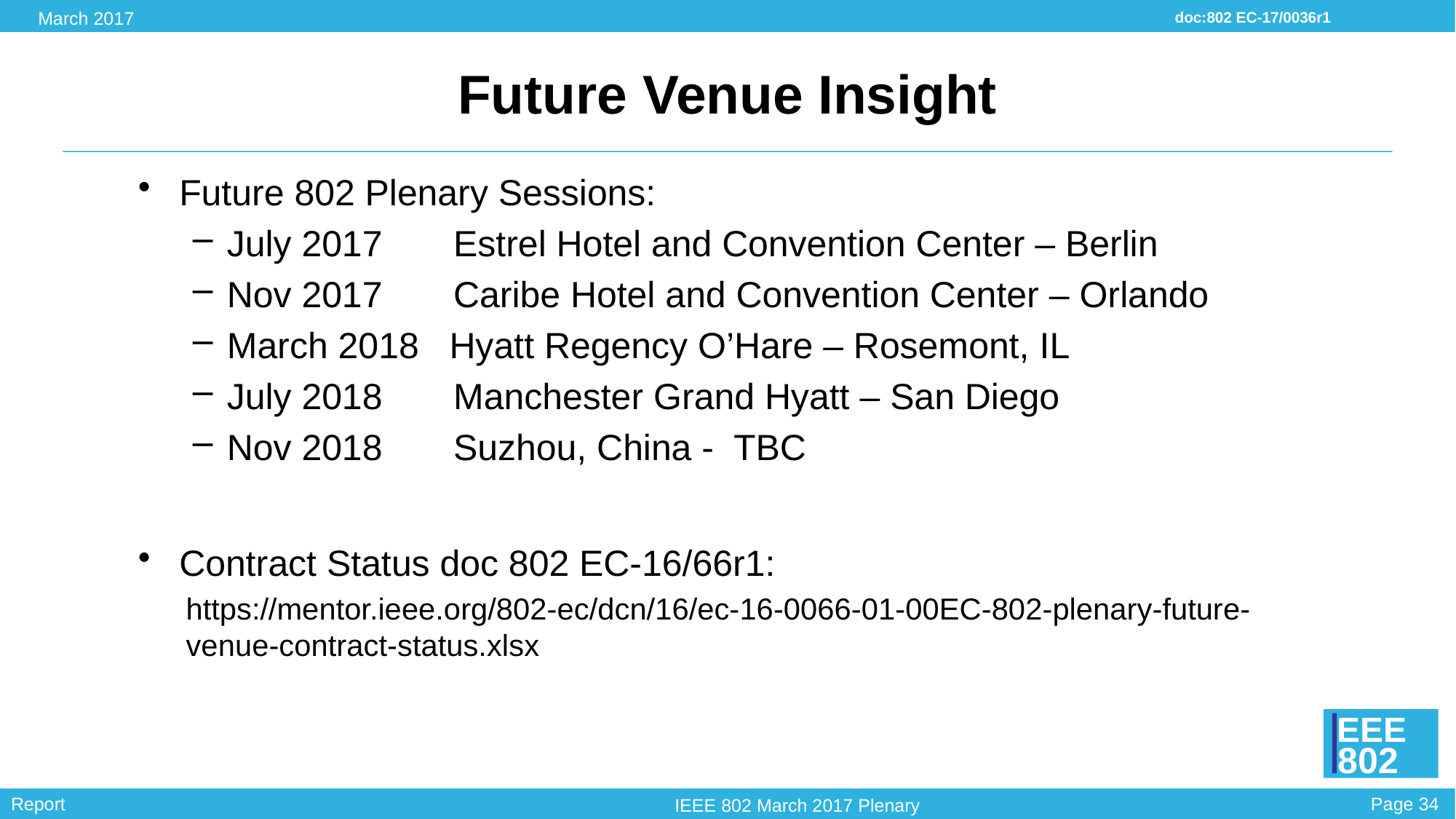

# Future Venue Insight
Future 802 Plenary Sessions:
July 2017       Estrel Hotel and Convention Center – Berlin
Nov 2017       Caribe Hotel and Convention Center – Orlando
March 2018   Hyatt Regency O’Hare – Rosemont, IL
July 2018       Manchester Grand Hyatt – San Diego
Nov 2018       Suzhou, China -  TBC

Contract Status doc 802 EC-16/66r1:
https://mentor.ieee.org/802-ec/dcn/16/ec-16-0066-01-00EC-802-plenary-future-venue-contract-status.xlsx